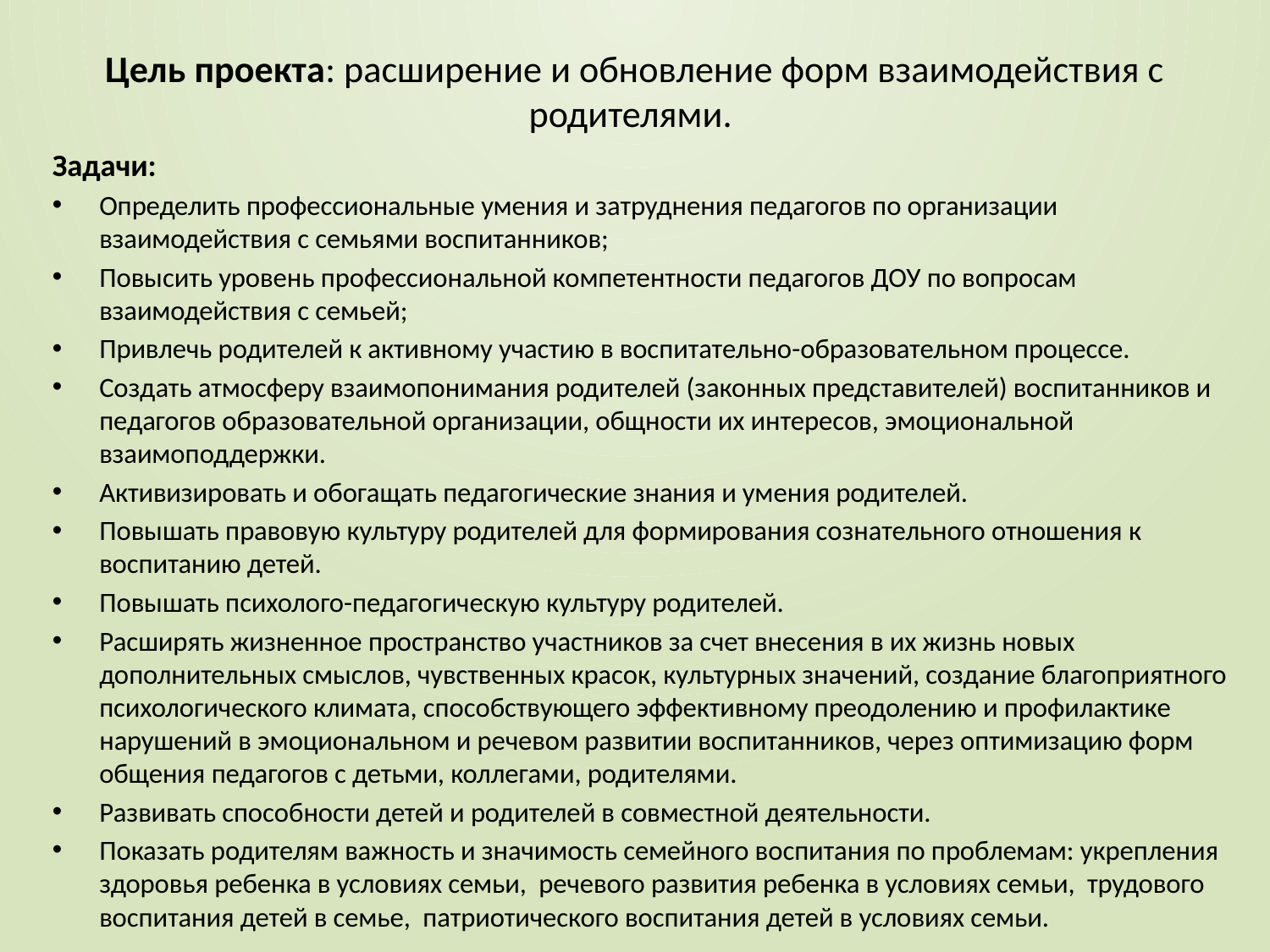

# Цель проекта: расширение и обновление форм взаимодействия с родителями.
Задачи:
Определить профессиональные умения и затруднения педагогов по организации взаимодействия с семьями воспитанников;
Повысить уровень профессиональной компетентности педагогов ДОУ по вопросам взаимодействия с семьей;
Привлечь родителей к активному участию в воспитательно-образовательном процессе.
Создать атмосферу взаимопонимания родителей (законных представителей) воспитанников и педагогов образовательной организации, общности их интересов, эмоциональной взаимоподдержки.
Активизировать и обогащать педагогические знания и умения родителей.
Повышать правовую культуру родителей для формирования сознательного отношения к воспитанию детей.
Повышать психолого-педагогическую культуру родителей.
Расширять жизненное пространство участников за счет внесения в их жизнь новых дополнительных смыслов, чувственных красок, культурных значений, создание благоприятного психологического климата, способствующего эффективному преодолению и профилактике нарушений в эмоциональном и речевом развитии воспитанников, через оптимизацию форм общения педагогов с детьми, коллегами, родителями.
Развивать способности детей и родителей в совместной деятельности.
Показать родителям важность и значимость семейного воспитания по проблемам: укрепления здоровья ребенка в условиях семьи,  речевого развития ребенка в условиях семьи,  трудового воспитания детей в семье,  патриотического воспитания детей в условиях семьи.